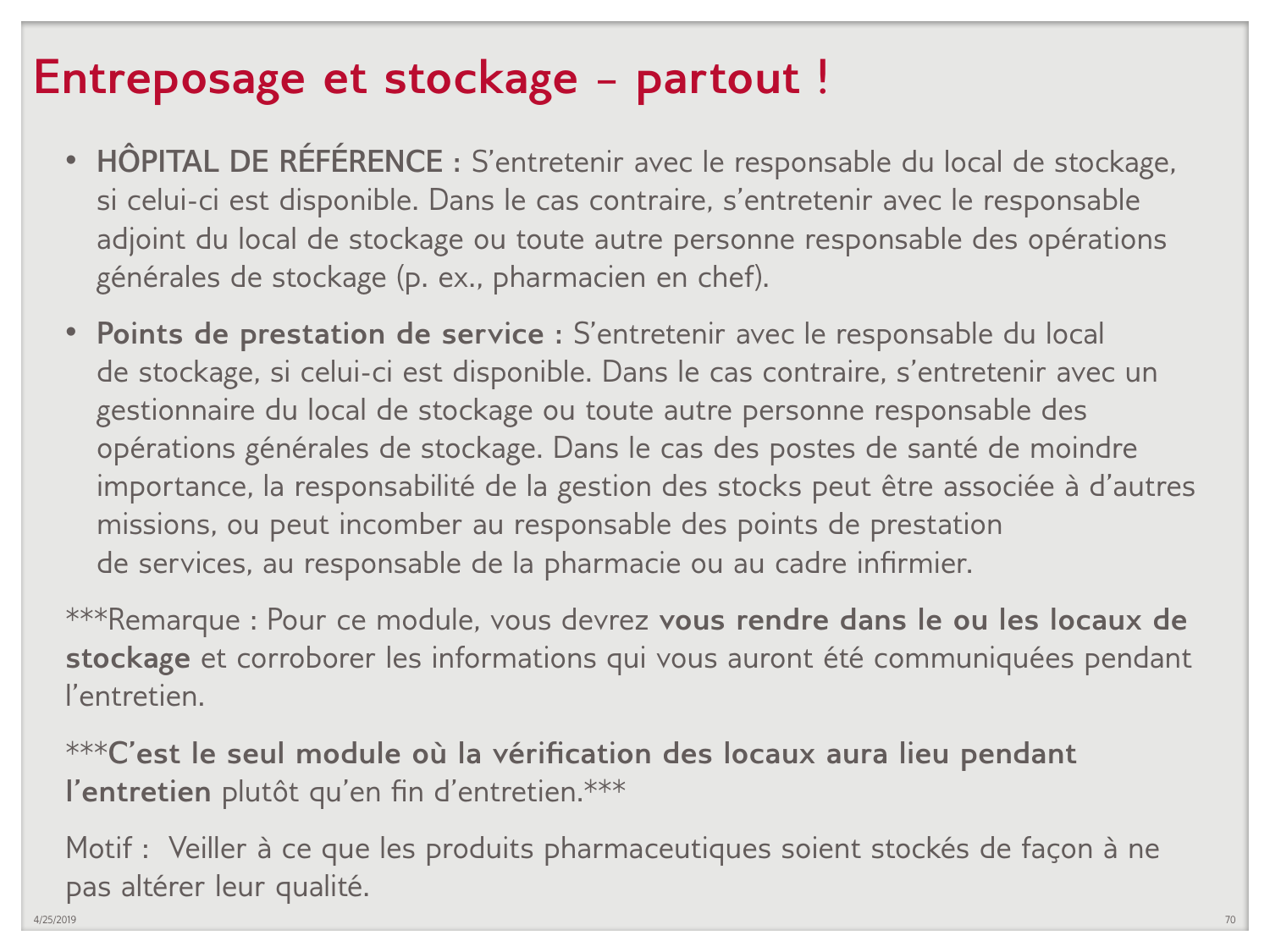

# Entreposage et stockage – partout !
HÔPITAL DE RÉFÉRENCE : S’entretenir avec le responsable du local de stockage, si celui-ci est disponible. Dans le cas contraire, s’entretenir avec le responsable adjoint du local de stockage ou toute autre personne responsable des opérations générales de stockage (p. ex., pharmacien en chef).
Points de prestation de service : S’entretenir avec le responsable du local
de stockage, si celui-ci est disponible. Dans le cas contraire, s’entretenir avec un gestionnaire du local de stockage ou toute autre personne responsable des opérations générales de stockage. Dans le cas des postes de santé de moindre importance, la responsabilité de la gestion des stocks peut être associée à d’autres missions, ou peut incomber au responsable des points de prestation
de services, au responsable de la pharmacie ou au cadre infirmier.
***Remarque : Pour ce module, vous devrez vous rendre dans le ou les locaux de stockage et corroborer les informations qui vous auront été communiquées pendant l’entretien.
***C’est le seul module où la vérification des locaux aura lieu pendant l’entretien plutôt qu’en fin d’entretien.***
Motif :  Veiller à ce que les produits pharmaceutiques soient stockés de façon à ne pas altérer leur qualité.
4/25/2019
70